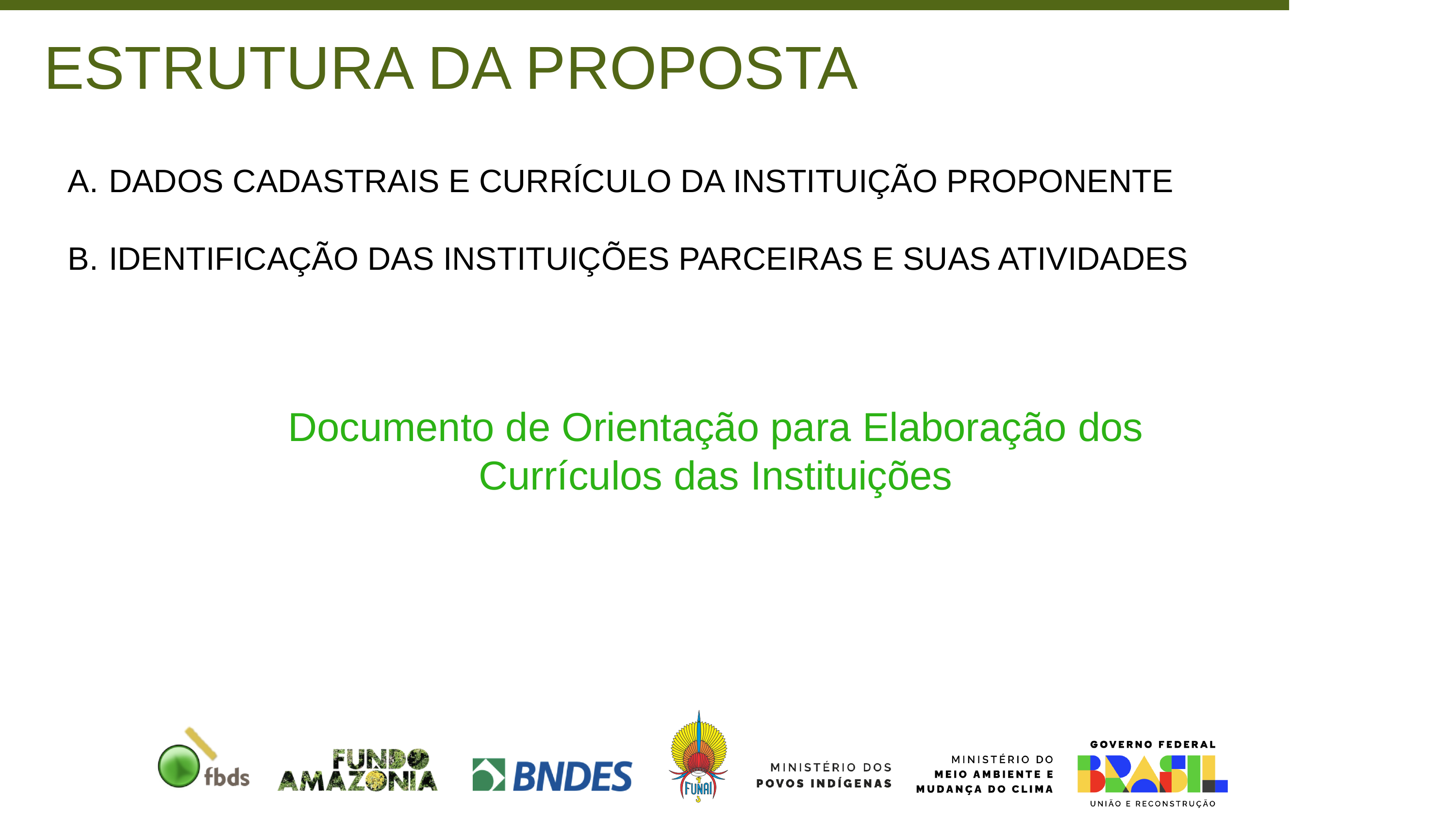

ESTRUTURA DA PROPOSTA
DADOS CADASTRAIS E CURRÍCULO DA INSTITUIÇÃO PROPONENTE

IDENTIFICAÇÃO DAS INSTITUIÇÕES PARCEIRAS E SUAS ATIVIDADES

Documento de Orientação para Elaboração dos Currículos das Instituições